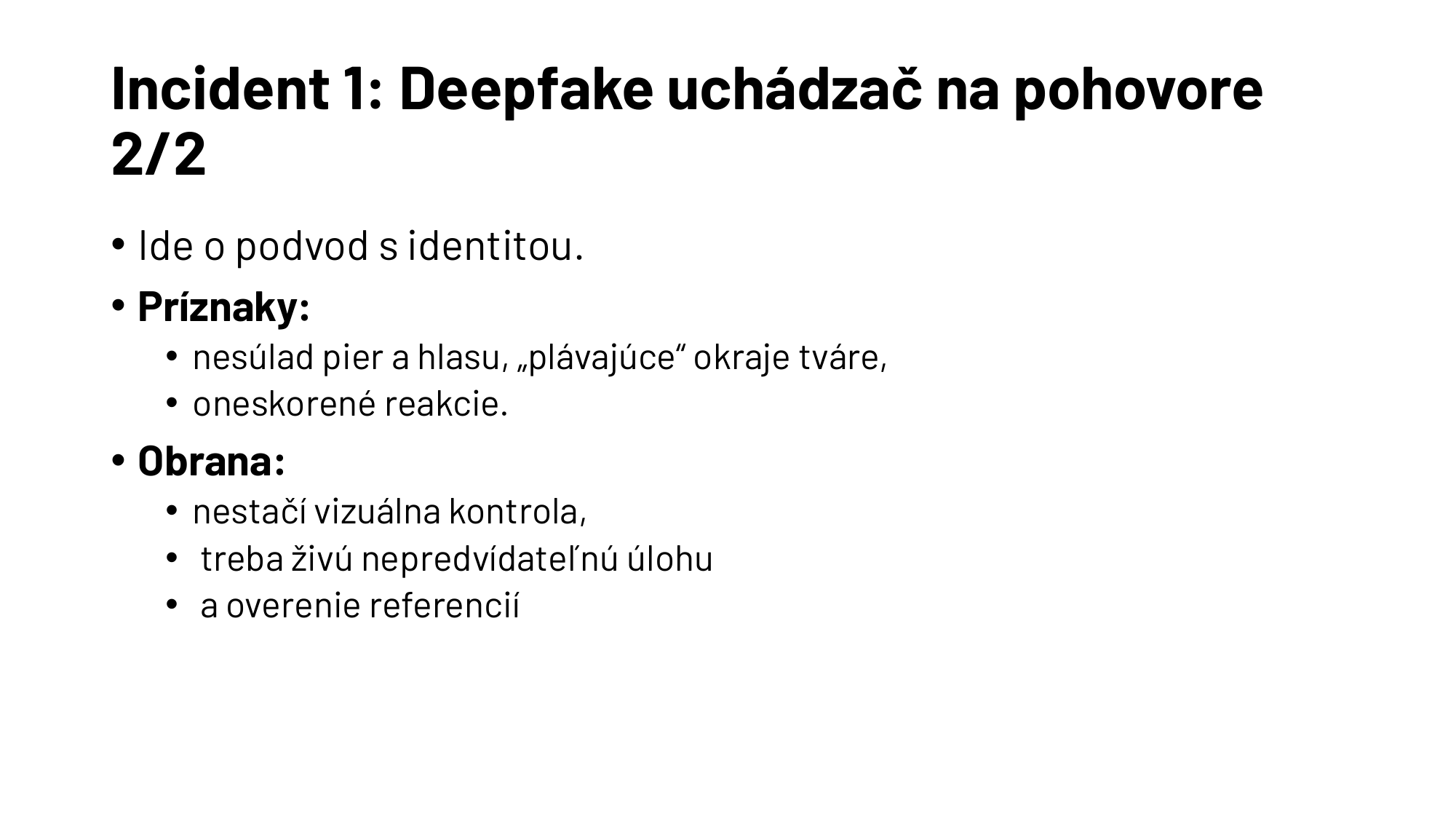

# Incident 1: Deepfake uchádzač na pohovore 2/2
Ide o podvod s identitou.
Príznaky:
nesúlad pier a hlasu, „plávajúce“ okraje tváre,
oneskorené reakcie.
Obrana:
nestačí vizuálna kontrola,
 treba živú nepredvídateľnú úlohu
 a overenie referencií